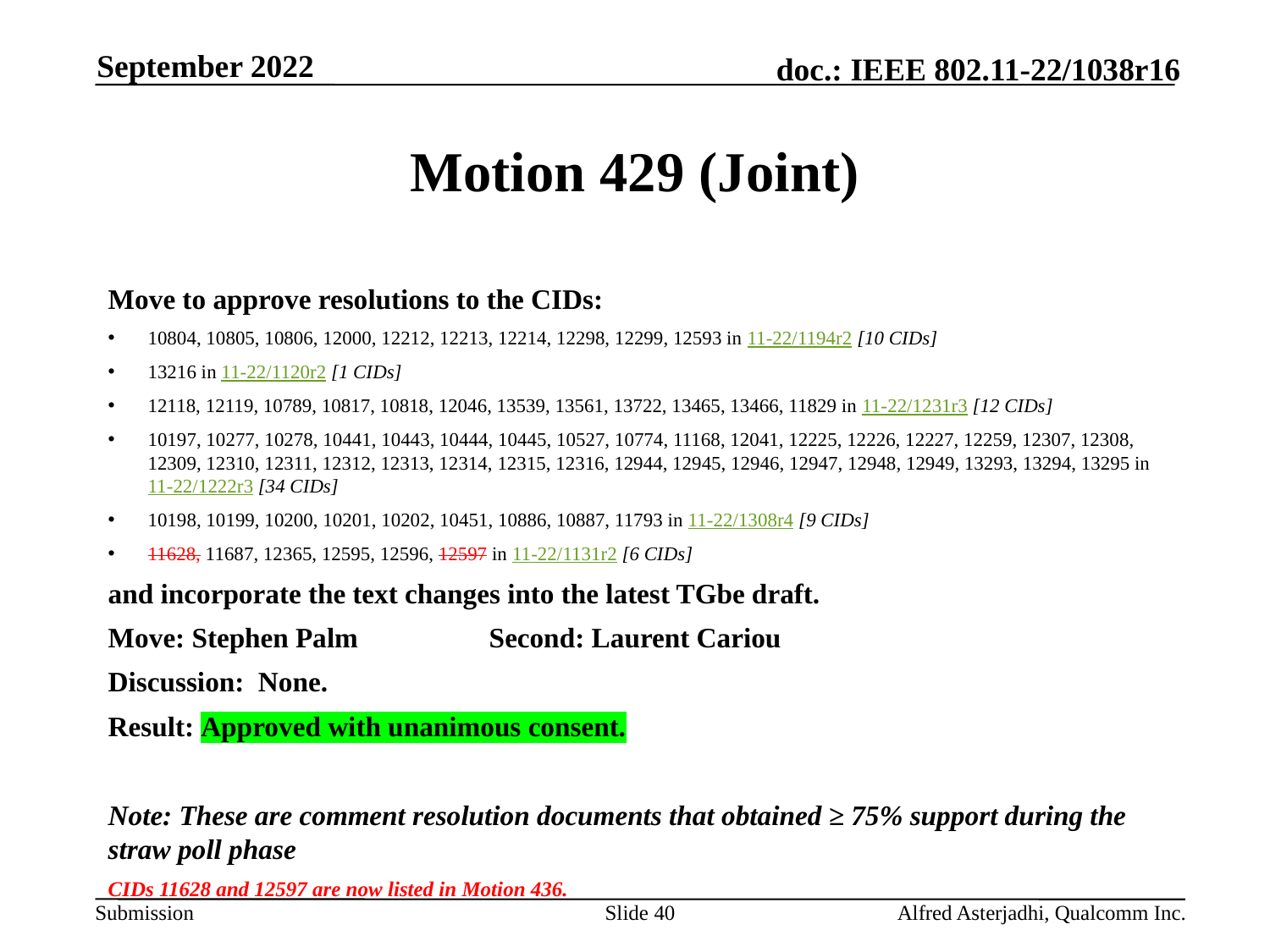

September 2022
# Motion 429 (Joint)
Move to approve resolutions to the CIDs:
10804, 10805, 10806, 12000, 12212, 12213, 12214, 12298, 12299, 12593 in 11-22/1194r2 [10 CIDs]
13216 in 11-22/1120r2 [1 CIDs]
12118, 12119, 10789, 10817, 10818, 12046, 13539, 13561, 13722, 13465, 13466, 11829 in 11-22/1231r3 [12 CIDs]
10197, 10277, 10278, 10441, 10443, 10444, 10445, 10527, 10774, 11168, 12041, 12225, 12226, 12227, 12259, 12307, 12308, 12309, 12310, 12311, 12312, 12313, 12314, 12315, 12316, 12944, 12945, 12946, 12947, 12948, 12949, 13293, 13294, 13295 in 11-22/1222r3 [34 CIDs]
10198, 10199, 10200, 10201, 10202, 10451, 10886, 10887, 11793 in 11-22/1308r4 [9 CIDs]
11628, 11687, 12365, 12595, 12596, 12597 in 11-22/1131r2 [6 CIDs]
and incorporate the text changes into the latest TGbe draft.
Move: Stephen Palm		Second: Laurent Cariou
Discussion:  None.
Result: Approved with unanimous consent.

Note: These are comment resolution documents that obtained ≥ 75% support during the straw poll phase
CIDs 11628 and 12597 are now listed in Motion 436.
Slide 40
Alfred Asterjadhi, Qualcomm Inc.